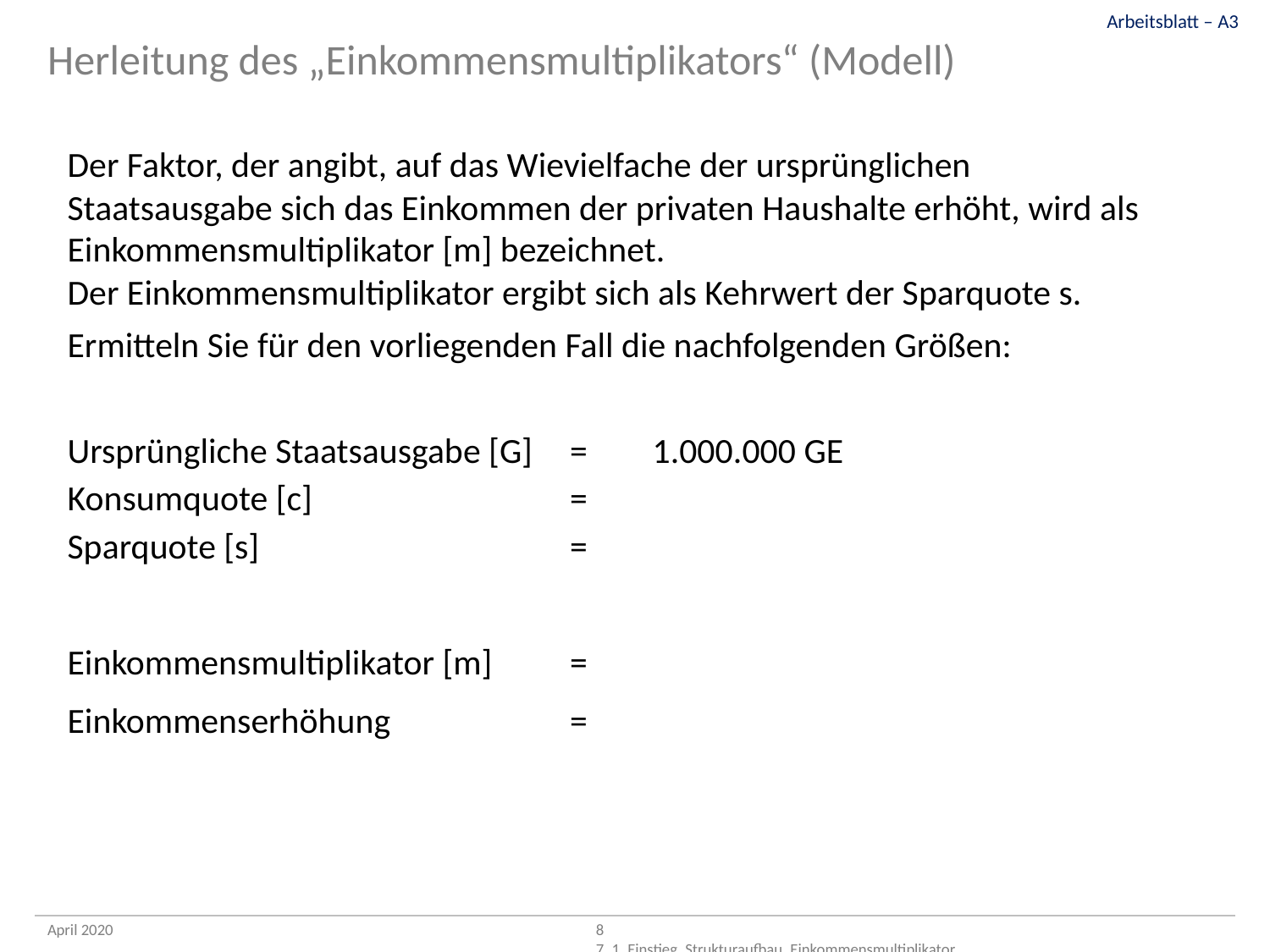

Arbeitsblatt – A3
Herleitung des „Einkommensmultiplikators“ (Modell)
Der Faktor, der angibt, auf das Wievielfache der ursprünglichen Staatsausgabe sich das Einkommen der privaten Haushalte erhöht, wird als Einkommensmultiplikator [m] bezeichnet.
Der Einkommensmultiplikator ergibt sich als Kehrwert der Sparquote s.
Ermitteln Sie für den vorliegenden Fall die nachfolgenden Größen:

Ursprüngliche Staatsausgabe [G]	=	1.000.000 GE
Konsumquote [c]	=
Sparquote [s]	=

Einkommensmultiplikator [m]	=
Einkommenserhöhung	=